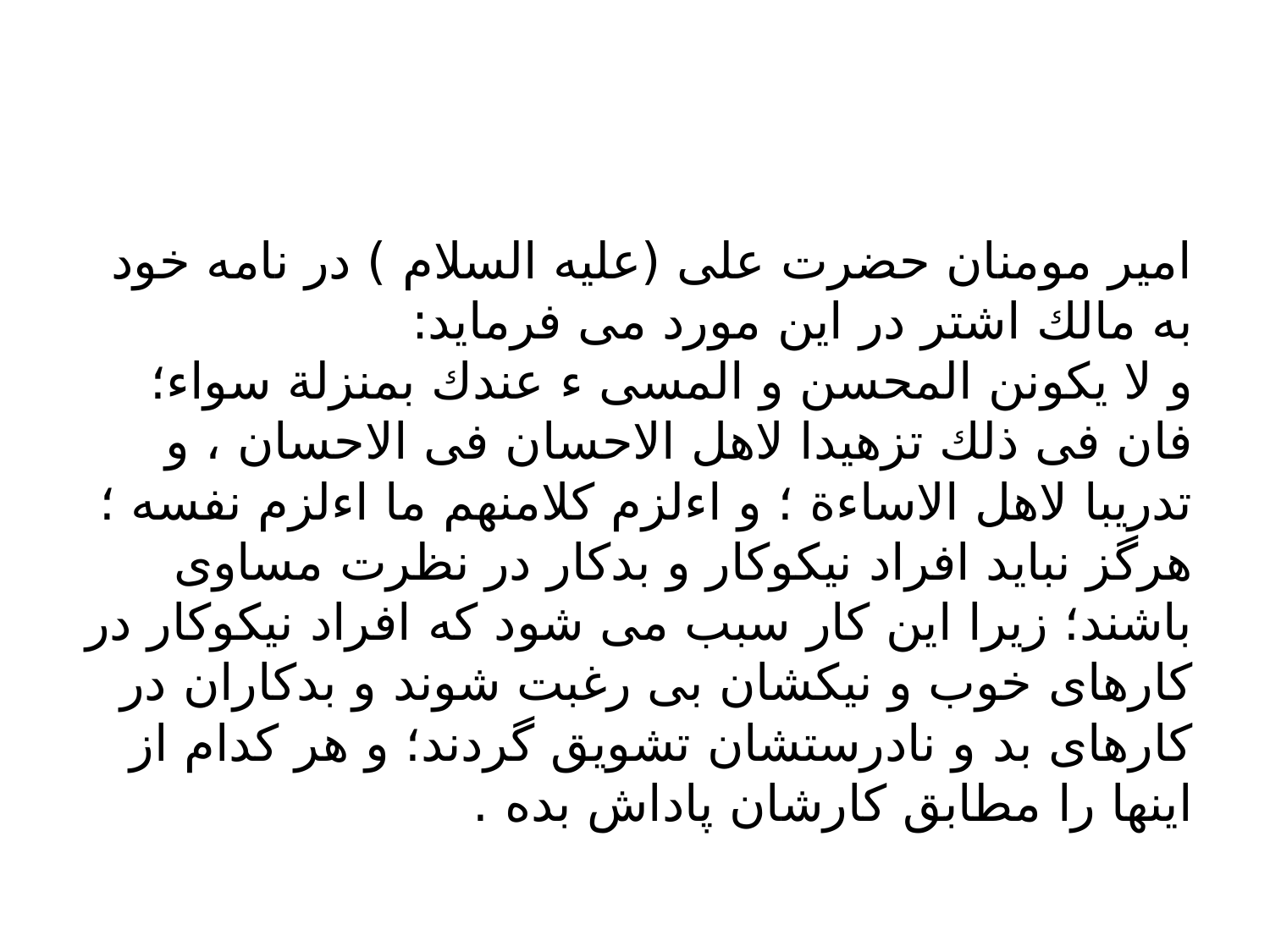

#
امير مومنان حضرت على (عليه السلام ) در نامه خود به مالك اشتر در اين مورد مى فرمايد:
و لا يكونن المحسن و المسى ء عندك بمنزلة سواء؛ فان فى ذلك تزهيدا لاهل الاحسان فى الاحسان ، و تدريبا لاهل الاساءة ؛ و اءلزم كلامنهم ما اءلزم نفسه ؛
هرگز نبايد افراد نيكوكار و بدكار در نظرت مساوى باشند؛ زيرا اين كار سبب مى شود كه افراد نيكوكار در كارهاى خوب و نيكشان بى رغبت شوند و بدكاران در كارهاى بد و نادرستشان تشويق گردند؛ و هر كدام از اينها را مطابق كارشان پاداش بده .